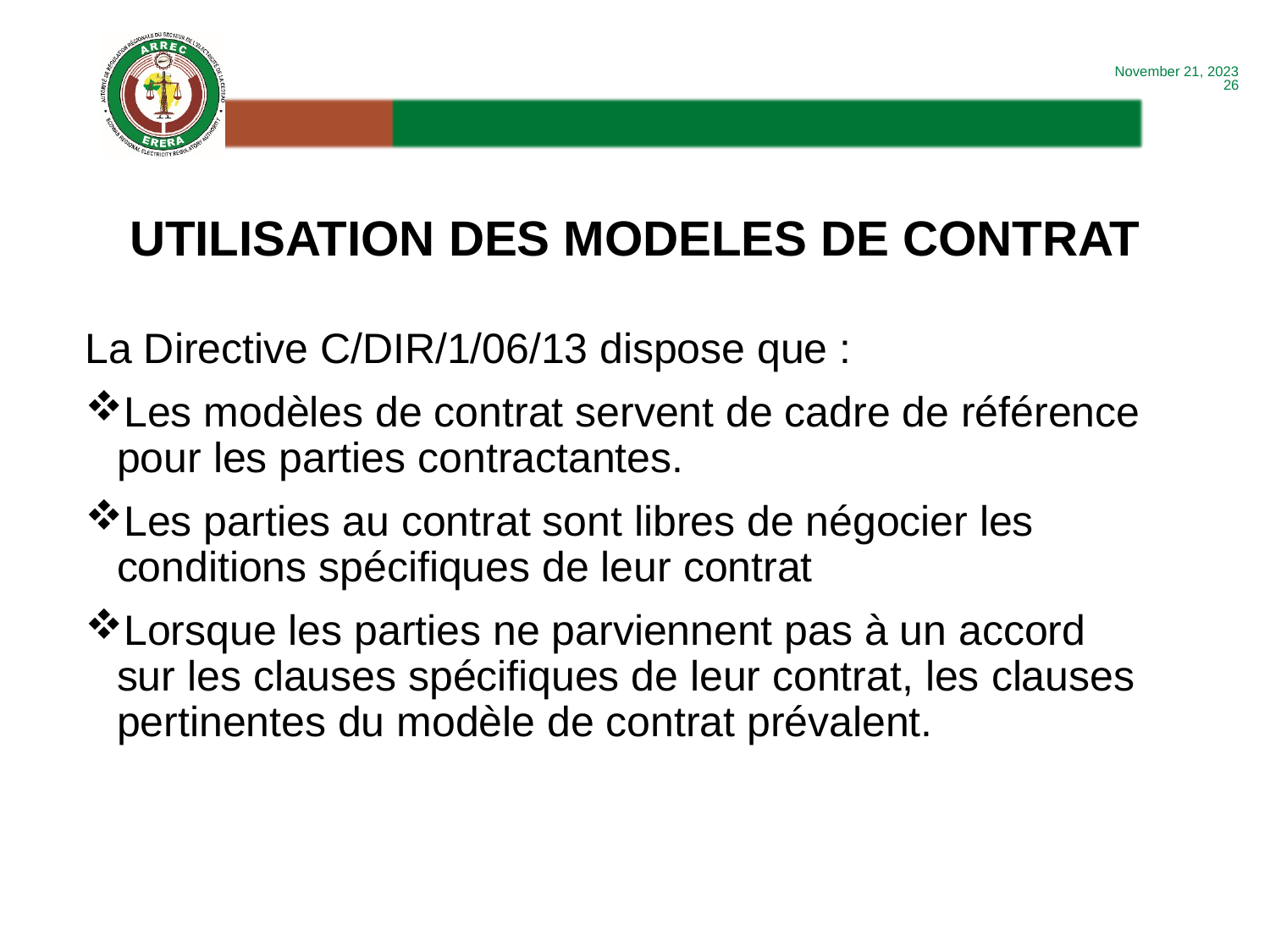

# UTILISATION DES MODELES DE CONTRAT

La Directive C/DIR/1/06/13 dispose que :
Les modèles de contrat servent de cadre de référence pour les parties contractantes.
Les parties au contrat sont libres de négocier les conditions spécifiques de leur contrat
Lorsque les parties ne parviennent pas à un accord sur les clauses spécifiques de leur contrat, les clauses pertinentes du modèle de contrat prévalent.